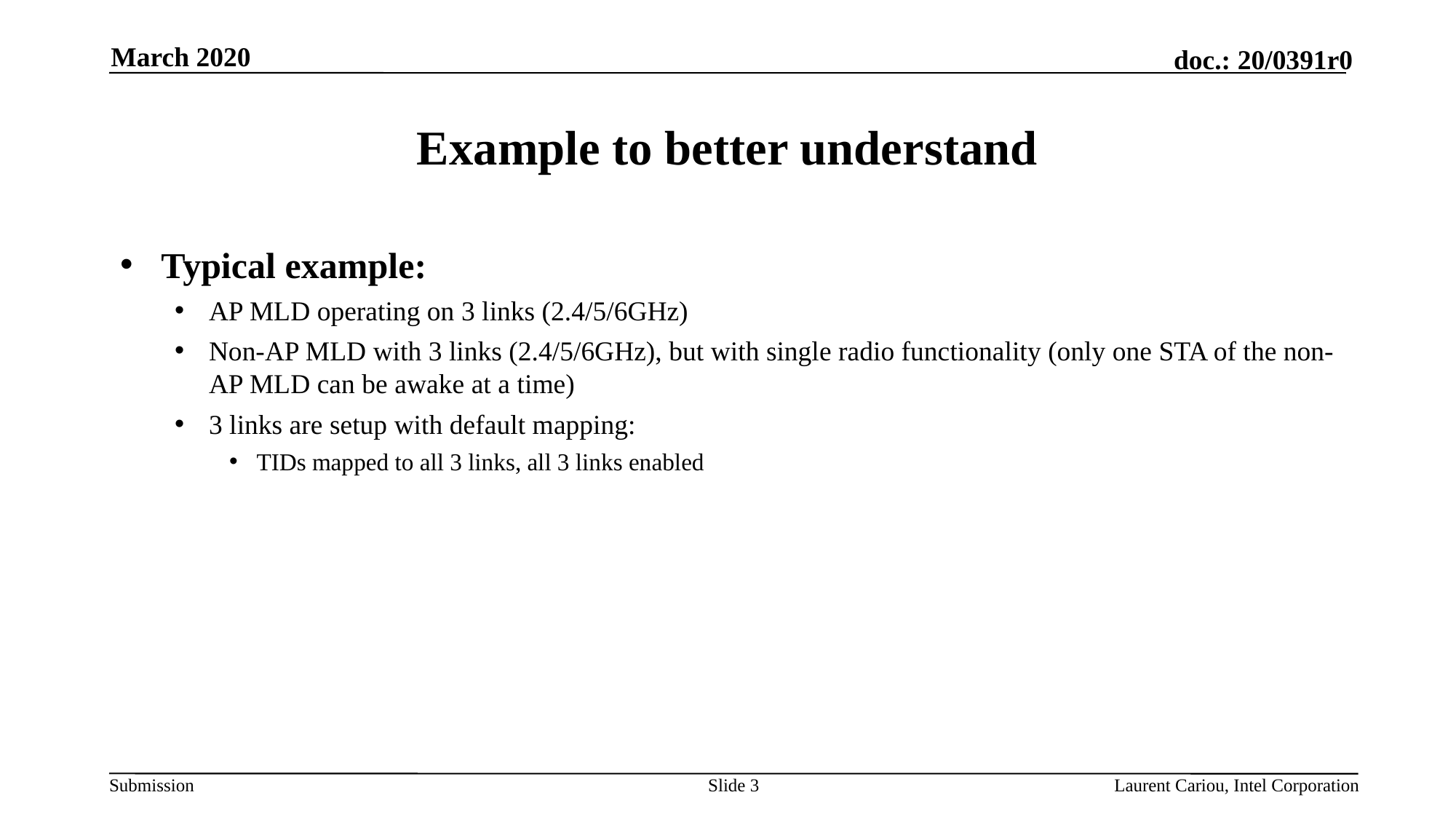

March 2020
# Example to better understand
Typical example:
AP MLD operating on 3 links (2.4/5/6GHz)
Non-AP MLD with 3 links (2.4/5/6GHz), but with single radio functionality (only one STA of the non-AP MLD can be awake at a time)
3 links are setup with default mapping:
TIDs mapped to all 3 links, all 3 links enabled
Slide 3
Laurent Cariou, Intel Corporation